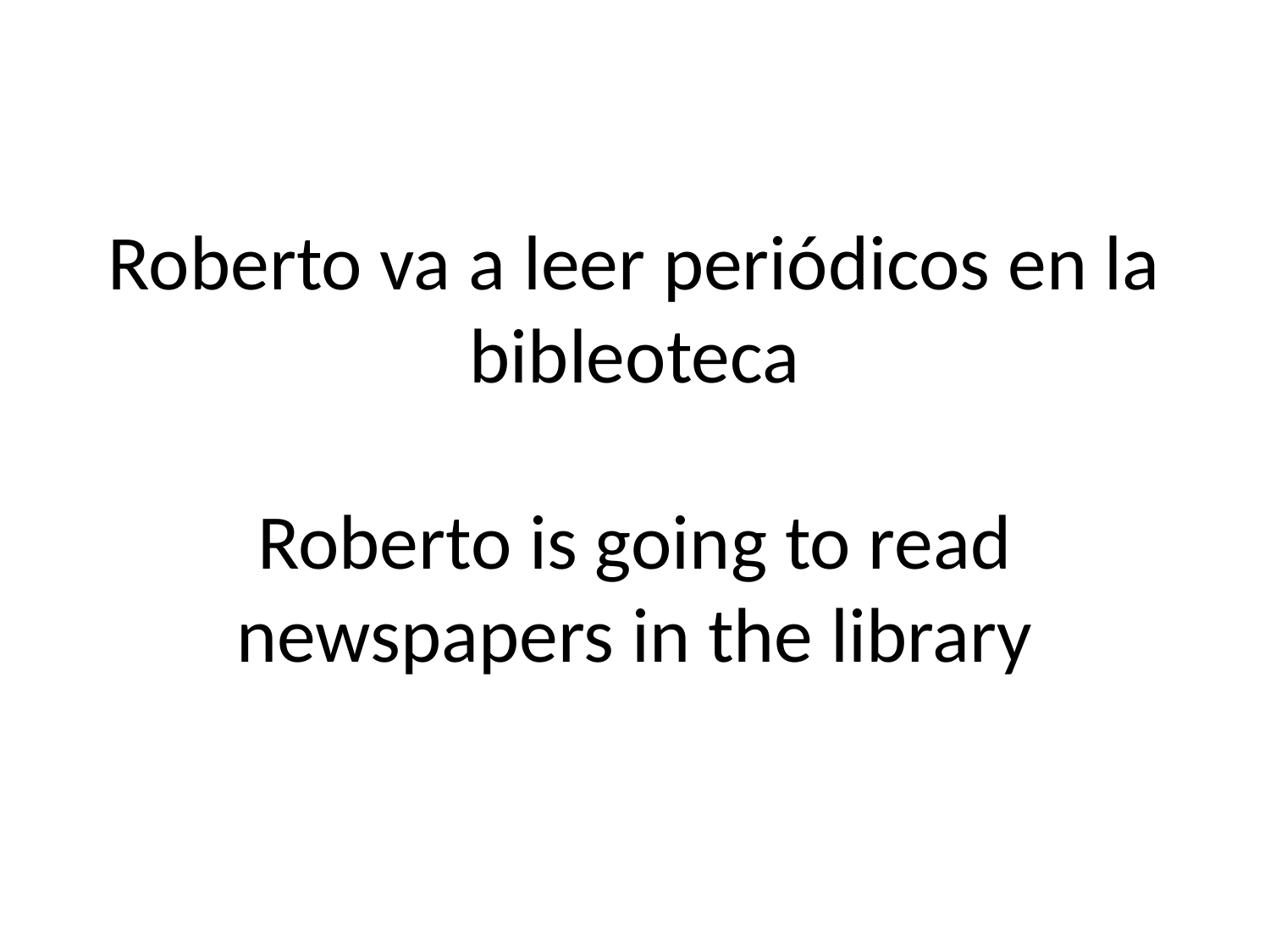

# Roberto va a leer periódicos en la bibleoteca Roberto is going to read newspapers in the library